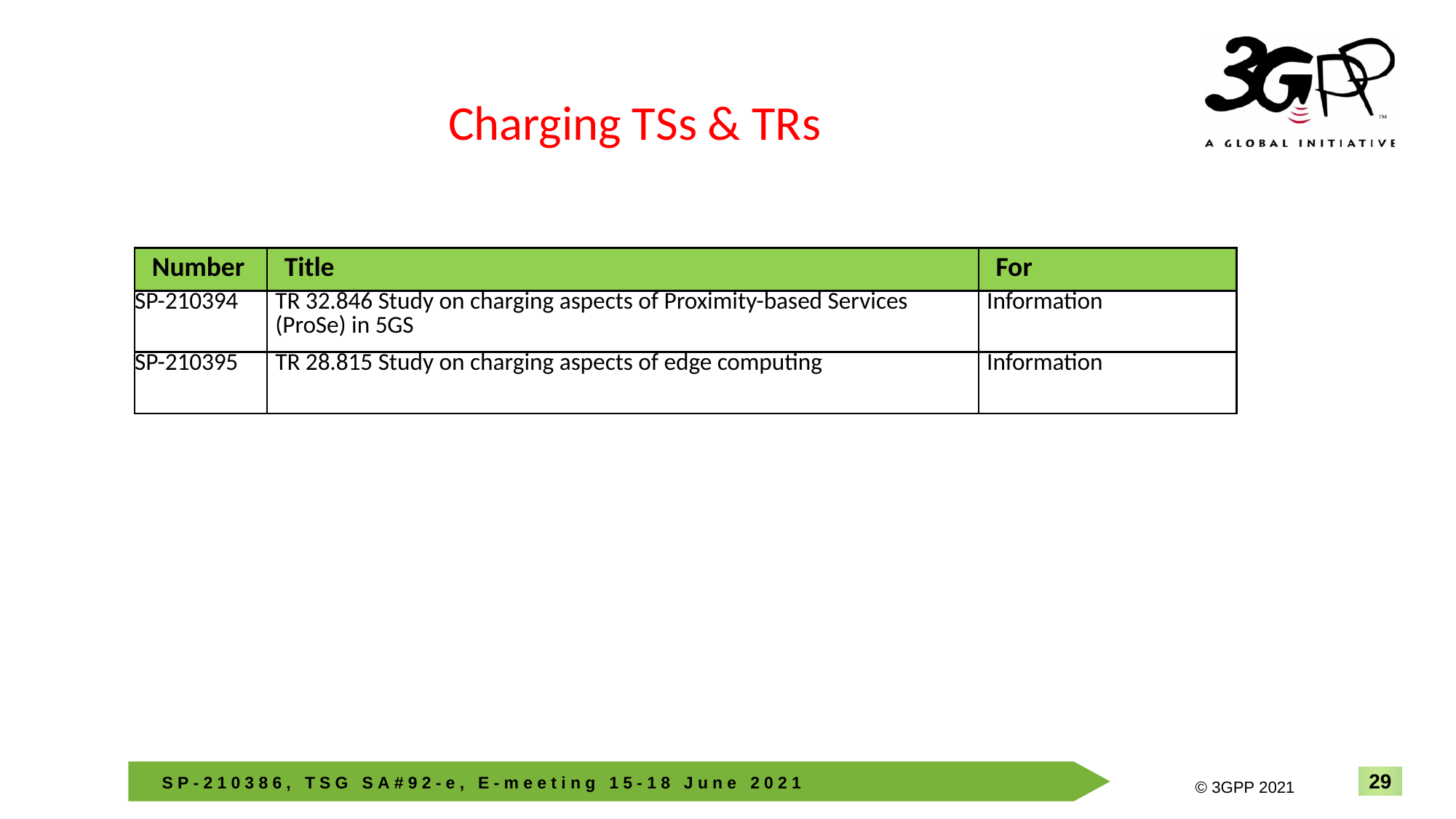

Charging TSs & TRs
| Number | Title | For |
| --- | --- | --- |
| SP-210394 | TR 32.846 Study on charging aspects of Proximity-based Services (ProSe) in 5GS | Information |
| SP-210395 | TR 28.815 Study on charging aspects of edge computing | Information |